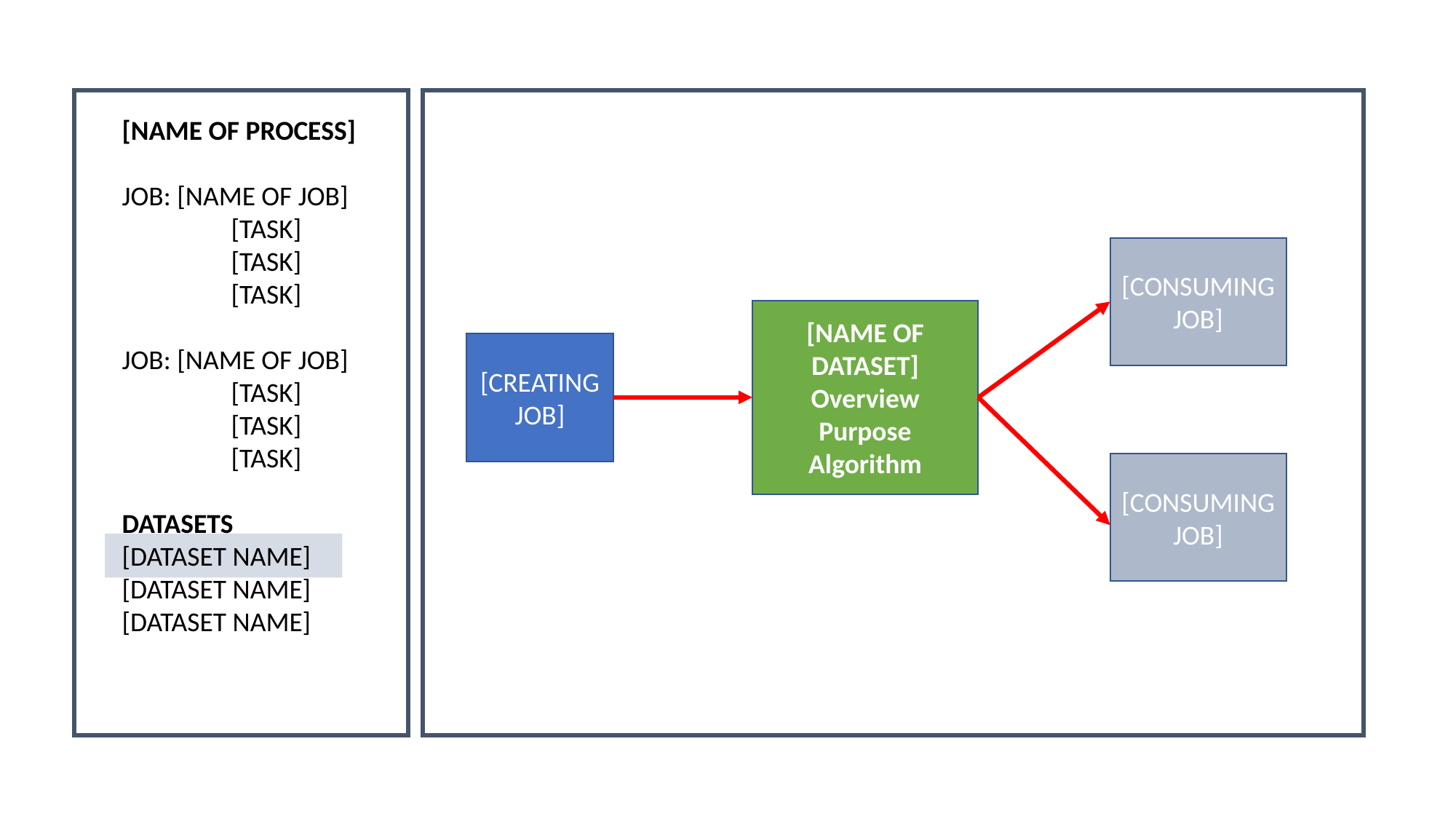

[NAME OF PROCESS]

JOB: [NAME OF JOB]
	[TASK]
	[TASK]
	[TASK]

JOB: [NAME OF JOB]
	[TASK]
	[TASK]
	[TASK]

DATASETS
[DATASET NAME]
[DATASET NAME]
[DATASET NAME]

[CONSUMING
JOB]
[NAME OF DATASET]
Overview
Purpose
Algorithm
[CREATINGJOB]
[CONSUMING
JOB]